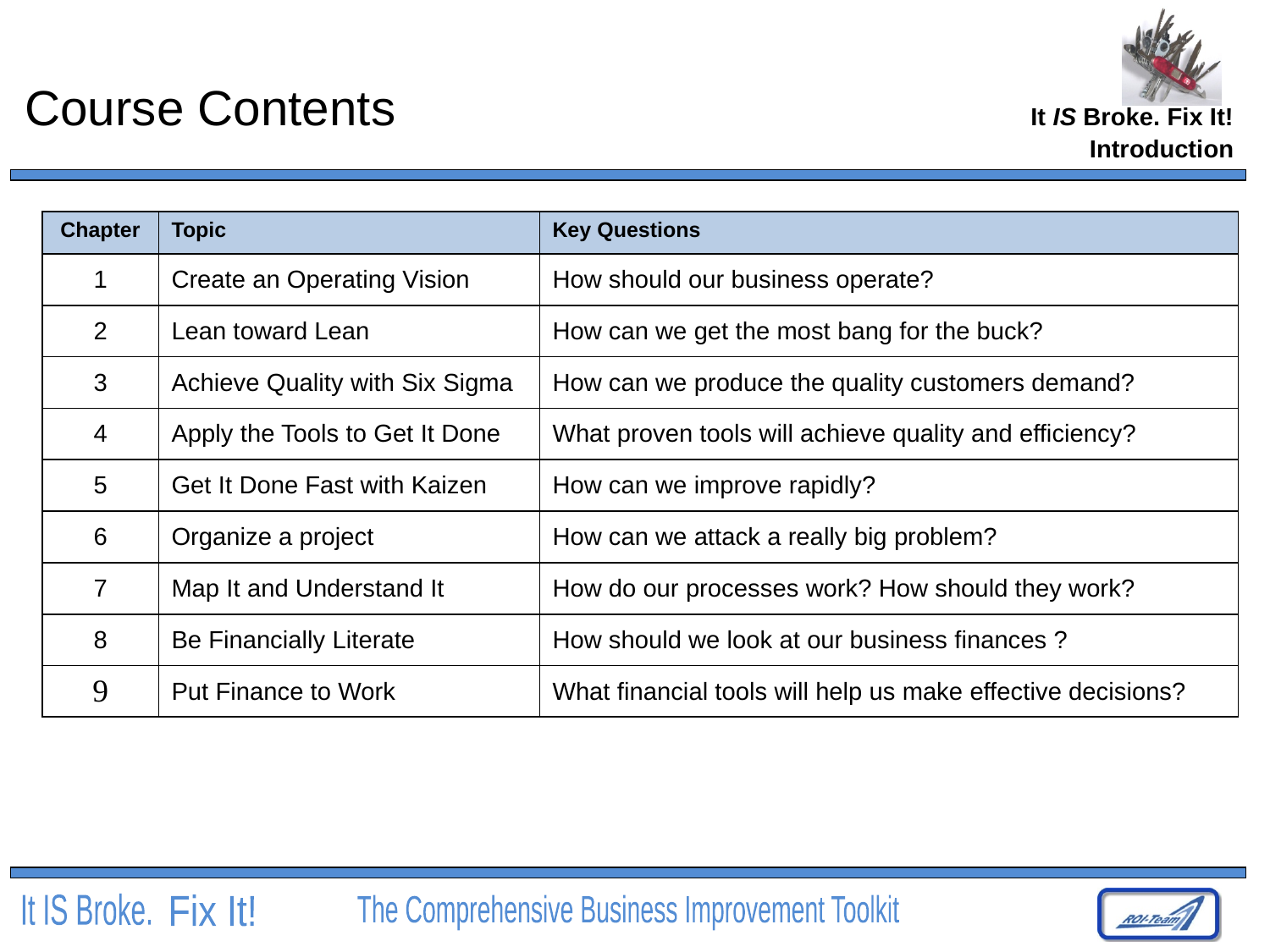

# Course Contents
Introduction
| Chapter | Topic | Key Questions |
| --- | --- | --- |
| 1 | Create an Operating Vision | How should our business operate? |
| 2 | Lean toward Lean | How can we get the most bang for the buck? |
| 3 | Achieve Quality with Six Sigma | How can we produce the quality customers demand? |
| 4 | Apply the Tools to Get It Done | What proven tools will achieve quality and efficiency? |
| 5 | Get It Done Fast with Kaizen | How can we improve rapidly? |
| 6 | Organize a project | How can we attack a really big problem? |
| 7 | Map It and Understand It | How do our processes work? How should they work? |
| 8 | Be Financially Literate | How should we look at our business finances ? |
| 9 | Put Finance to Work | What financial tools will help us make effective decisions? |